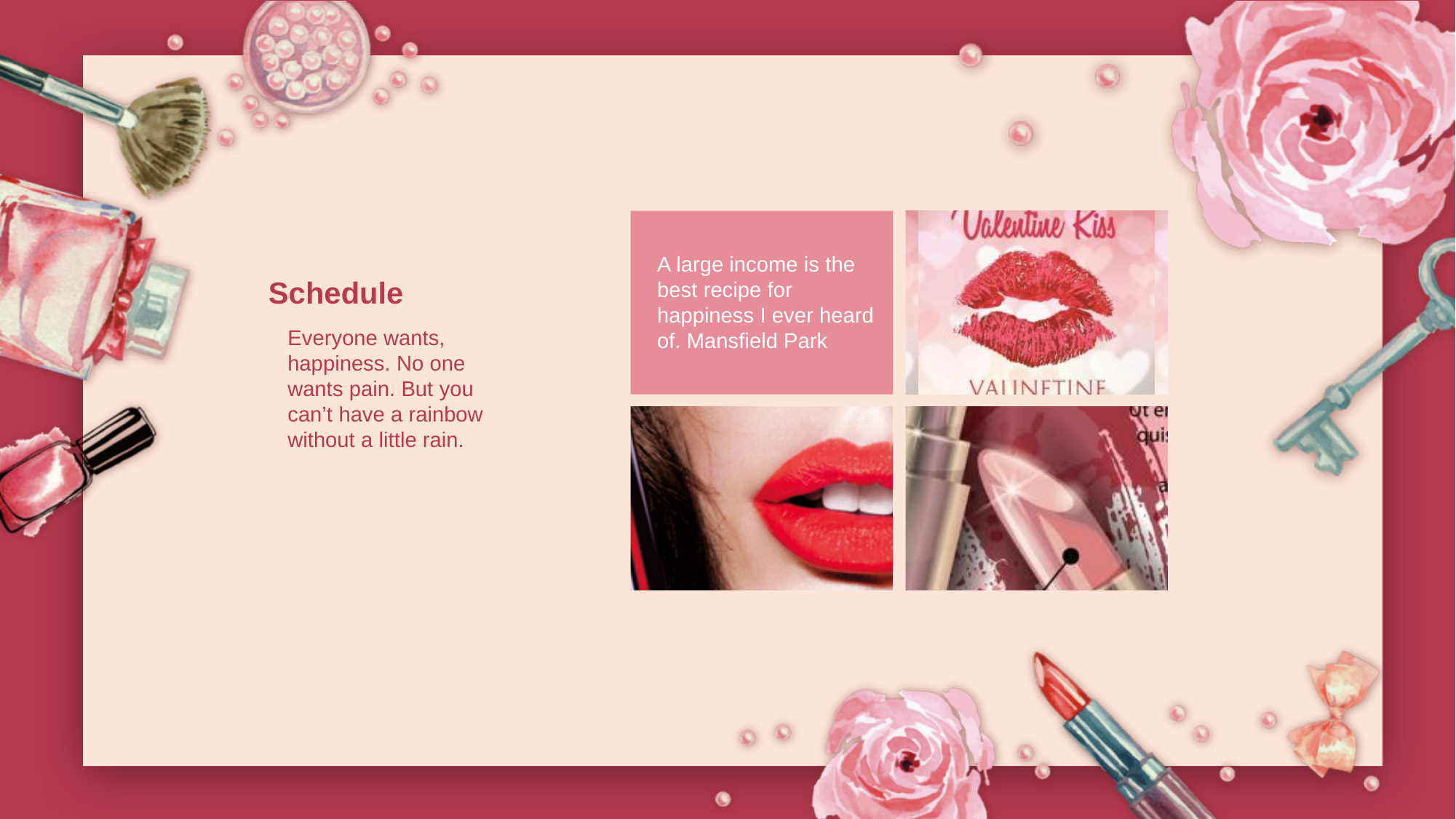

#

A large income is the best recipe for happiness I ever heard of. Mansfield Park
Schedule
Everyone wants, happiness. No one wants pain. But you can’t have a rainbow without a little rain.